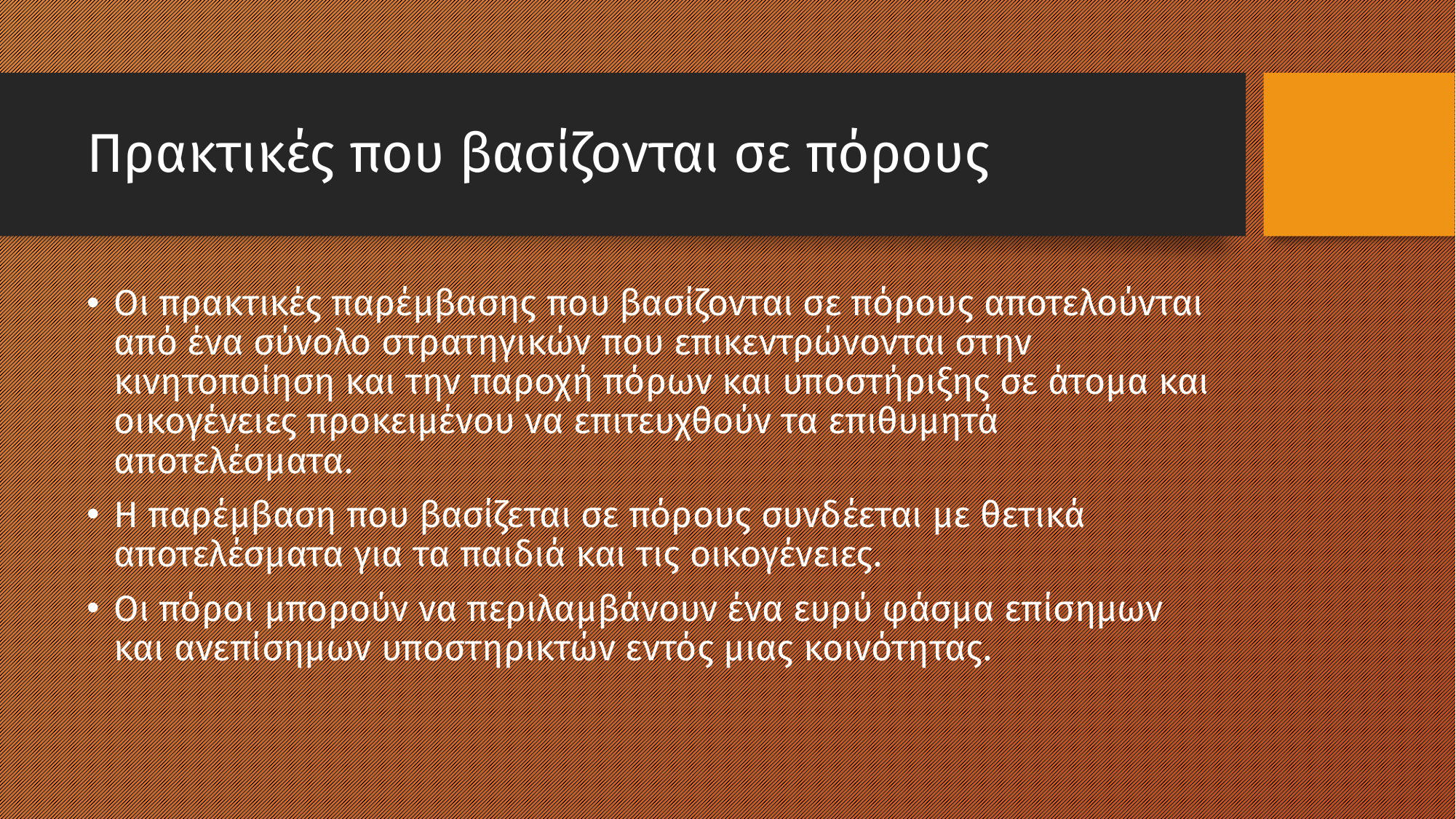

# Πρακτικές που βασίζονται σε πόρους
Οι πρακτικές παρέμβασης που βασίζονται σε πόρους αποτελούνται από ένα σύνολο στρατηγικών που επικεντρώνονται στην κινητοποίηση και την παροχή πόρων και υποστήριξης σε άτομα και οικογένειες προκειμένου να επιτευχθούν τα επιθυμητά αποτελέσματα.
Η παρέμβαση που βασίζεται σε πόρους συνδέεται με θετικά αποτελέσματα για τα παιδιά και τις οικογένειες.
Οι πόροι μπορούν να περιλαμβάνουν ένα ευρύ φάσμα επίσημων και ανεπίσημων υποστηρικτών εντός μιας κοινότητας.